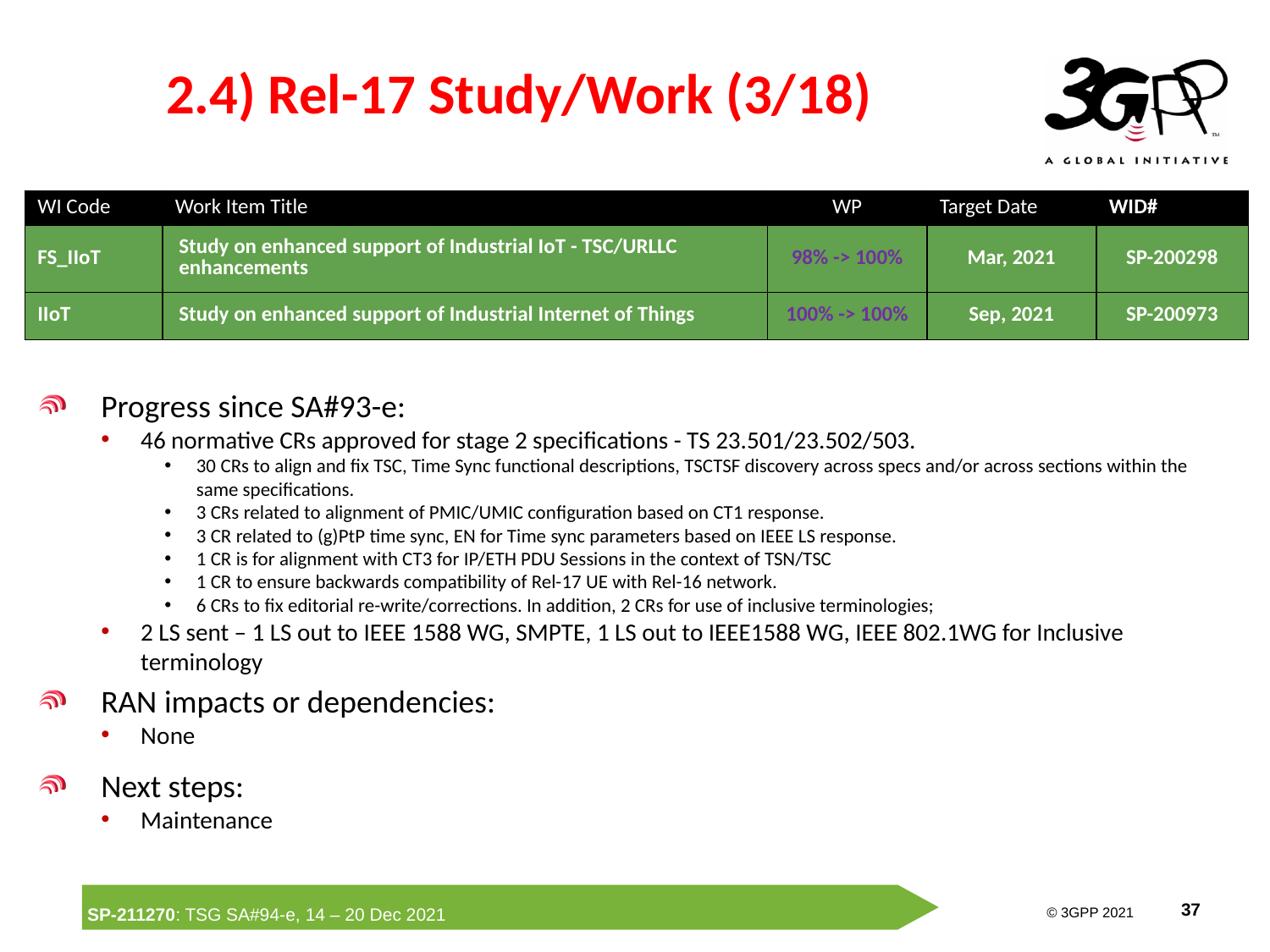

# 2.4) Rel-17 Study/Work (3/18)
| WI Code | Work Item Title | WP | Target Date | WID# |
| --- | --- | --- | --- | --- |
| FS\_IIoT | Study on enhanced support of Industrial IoT - TSC/URLLC enhancements | 98% -> 100% | Mar, 2021 | SP-200298 |
| IIoT | Study on enhanced support of Industrial Internet of Things | 100% -> 100% | Sep, 2021 | SP-200973 |
Progress since SA#93-e:
46 normative CRs approved for stage 2 specifications - TS 23.501/23.502/503.
30 CRs to align and fix TSC, Time Sync functional descriptions, TSCTSF discovery across specs and/or across sections within the same specifications.
3 CRs related to alignment of PMIC/UMIC configuration based on CT1 response.
3 CR related to (g)PtP time sync, EN for Time sync parameters based on IEEE LS response.
1 CR is for alignment with CT3 for IP/ETH PDU Sessions in the context of TSN/TSC
1 CR to ensure backwards compatibility of Rel-17 UE with Rel-16 network.
6 CRs to fix editorial re-write/corrections. In addition, 2 CRs for use of inclusive terminologies;
2 LS sent – 1 LS out to IEEE 1588 WG, SMPTE, 1 LS out to IEEE1588 WG, IEEE 802.1WG for Inclusive terminology
RAN impacts or dependencies:
None
Next steps:
Maintenance